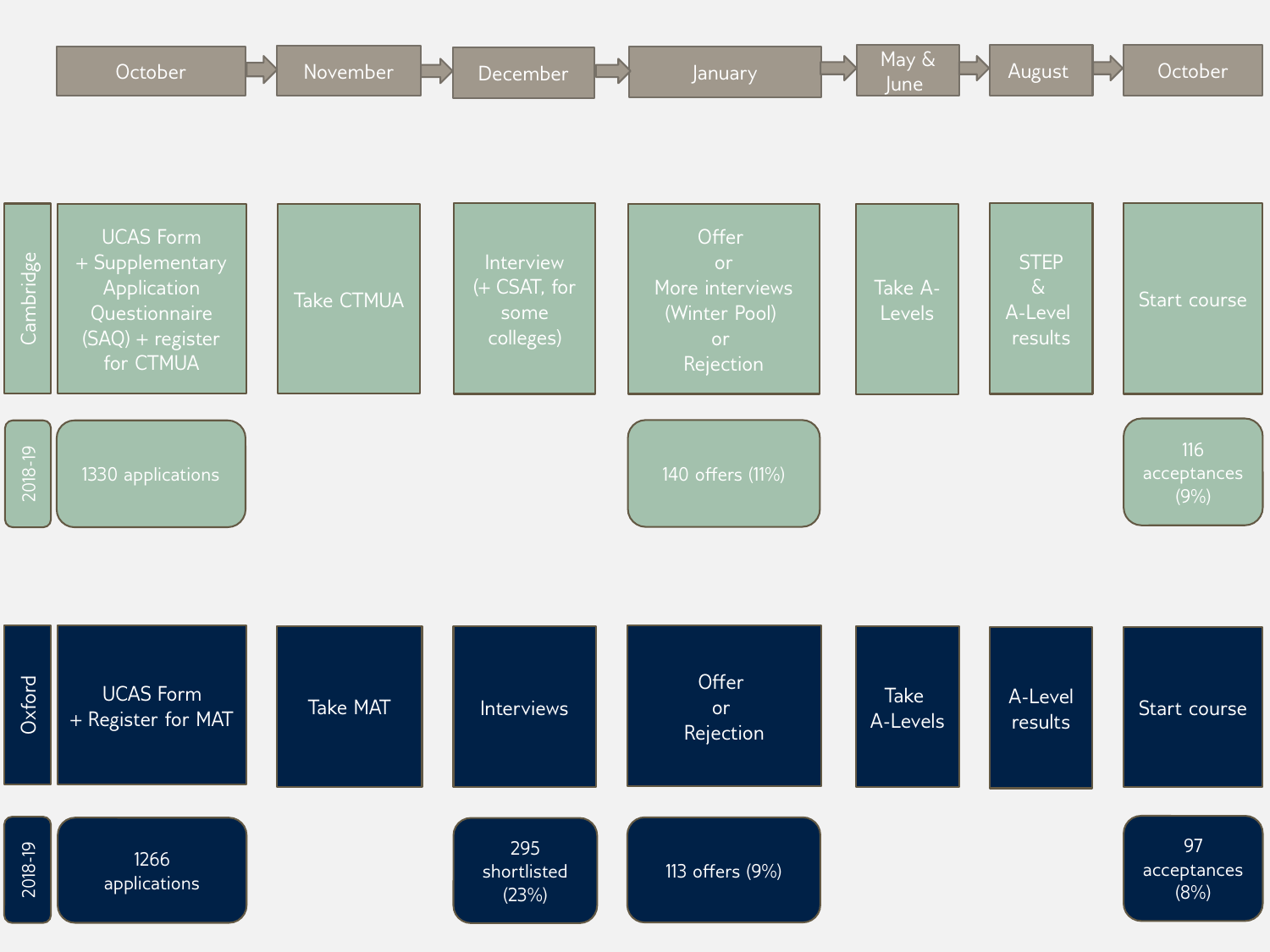

May & June
August
October
November
October
January
December

Interview
(+ CSAT, for some colleges)
STEP
&
A-Level  results
Start course
Take A-Levels
UCAS Form
+ Supplementary Application Questionnaire (SAQ) + register for CTMUA
Take CTMUA
Offer
or
More interviews (Winter Pool)
or
Rejection
Cambridge
116 acceptances (9%)
140 offers (11%)
1330 applications
2018-19
UCAS Form
+ Register for MAT
Offer
or
Rejection
Take
A-Levels
Take MAT
Interviews
A-Level results
Start course
Oxford
97
acceptances (8%)
113 offers (9%)
1266
applications
295 shortlisted (23%)
2018-19